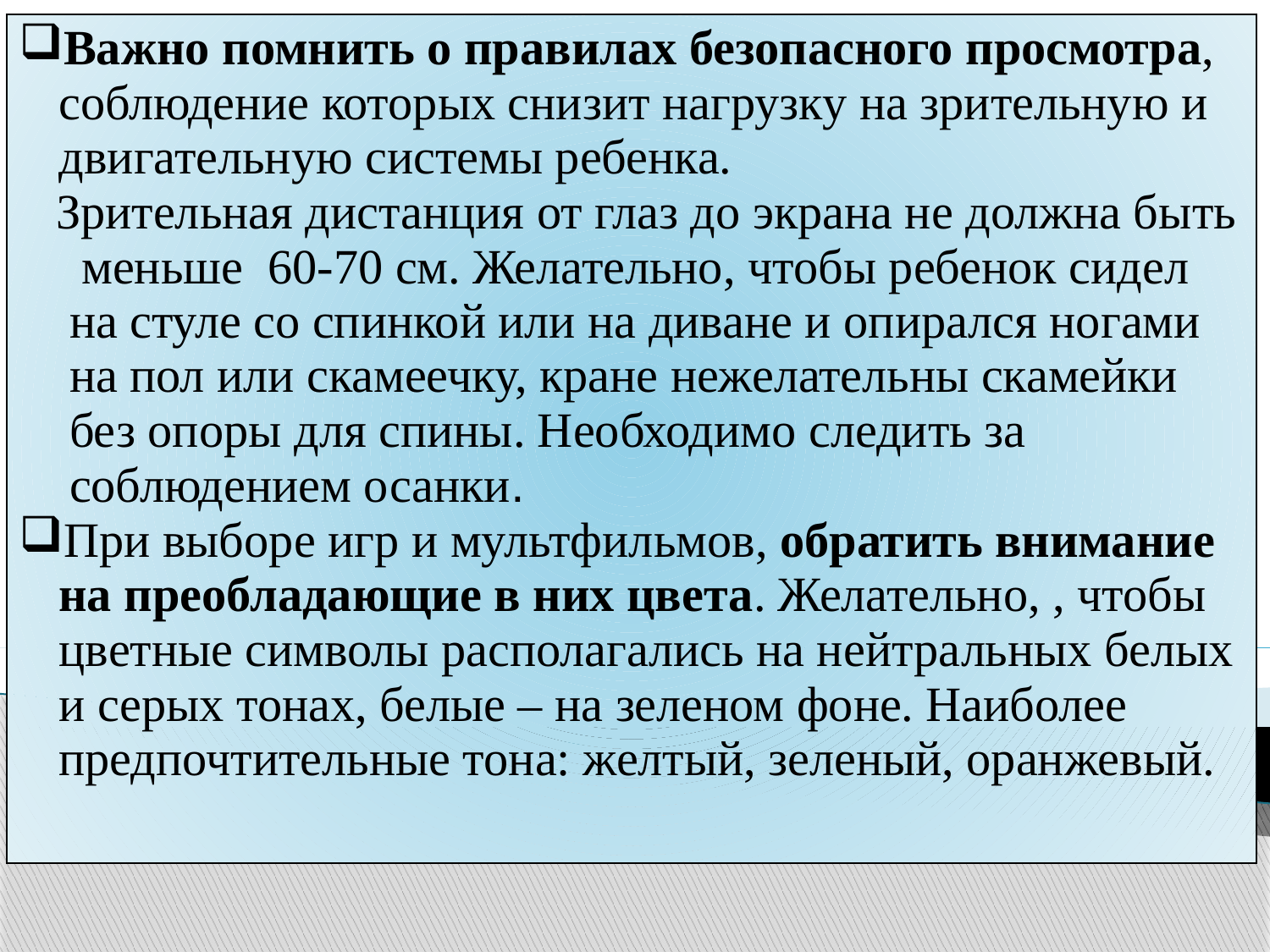

| Важно помнить о правилах безопасного просмотра, соблюдение которых снизит нагрузку на зрительную и двигательную системы ребенка. Зрительная дистанция от глаз до экрана не должна быть меньше 60-70 см. Желательно, чтобы ребенок сидел на стуле со спинкой или на диване и опирался ногами на пол или скамеечку, кране нежелательны скамейки без опоры для спины. Необходимо следить за соблюдением осанки. При выборе игр и мультфильмов, обратить внимание на преобладающие в них цвета. Желательно, , чтобы цветные символы располагались на нейтральных белых и серых тонах, белые – на зеленом фоне. Наиболее предпочтительные тона: желтый, зеленый, оранжевый. |
| --- |